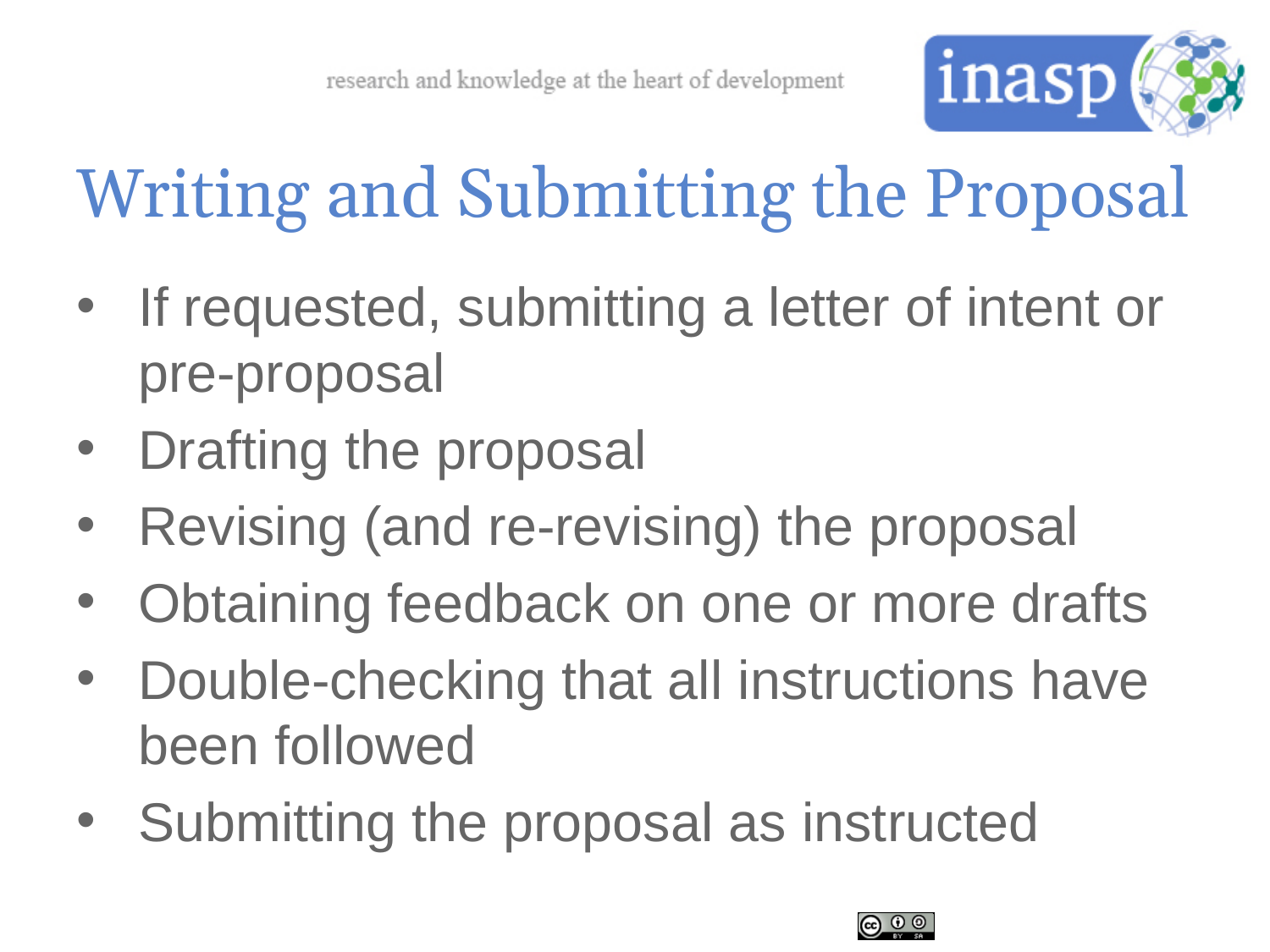

# Writing and Submitting the Proposal
If requested, submitting a letter of intent or pre-proposal
Drafting the proposal
Revising (and re-revising) the proposal
Obtaining feedback on one or more drafts
Double-checking that all instructions have been followed
Submitting the proposal as instructed